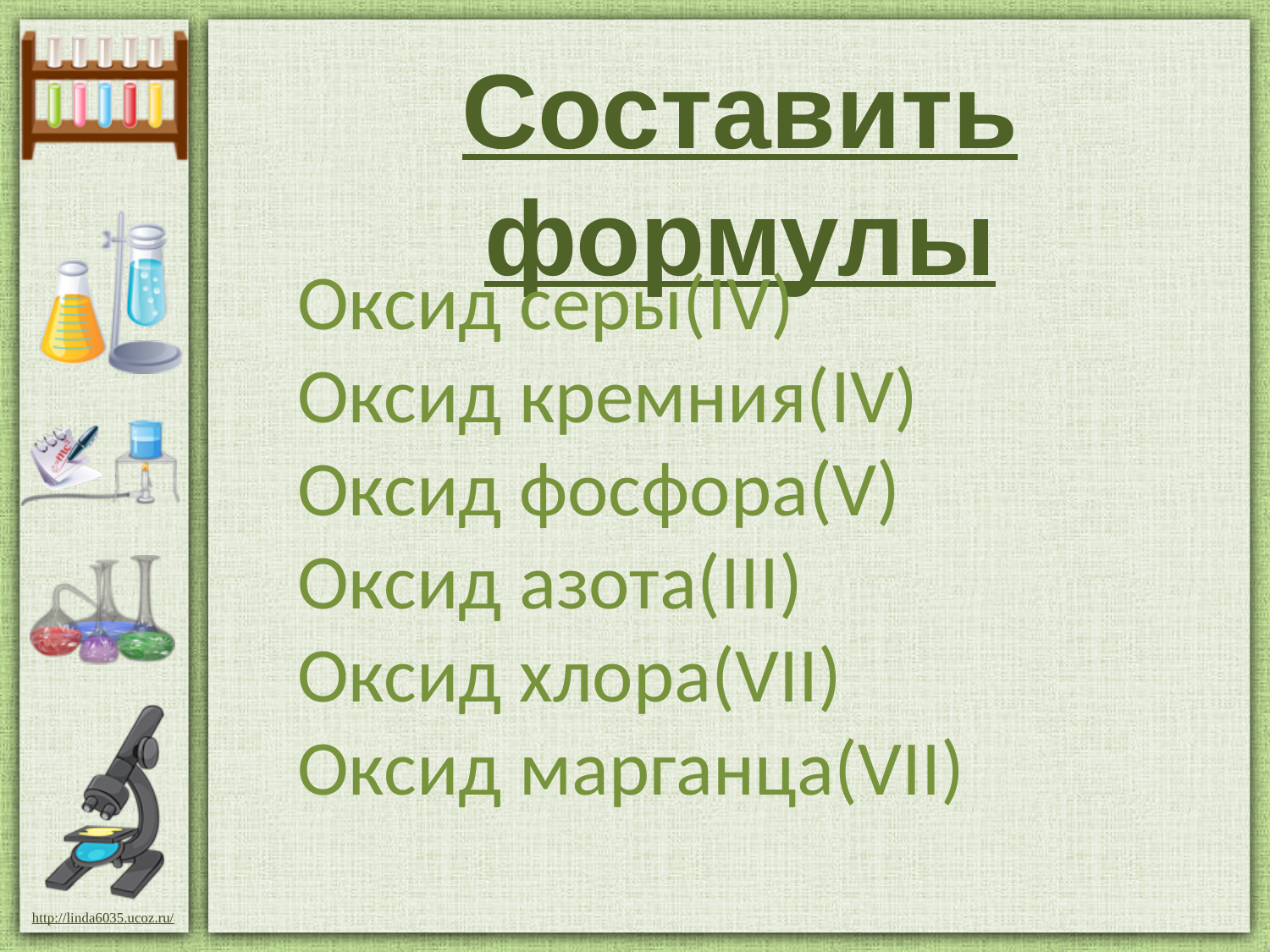

Составить формулы
Оксид серы(IV)
Оксид кремния(IV)
Оксид фосфора(V)
Оксид азота(III)
Оксид хлора(VII)
Оксид марганца(VII)